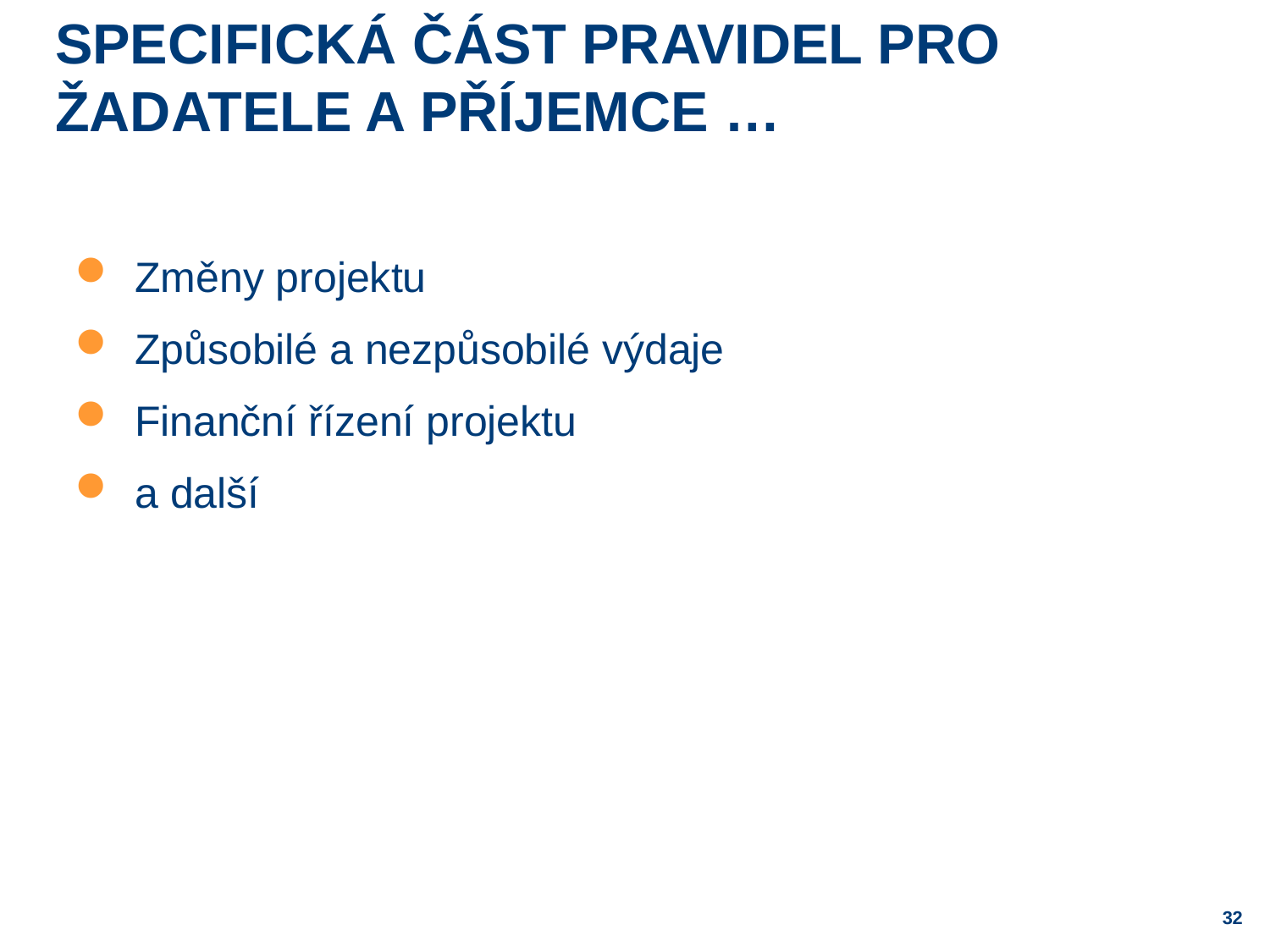

# Specifická část pravidel pro žadatele a příjemce …
Změny projektu
Způsobilé a nezpůsobilé výdaje
Finanční řízení projektu
a další
32